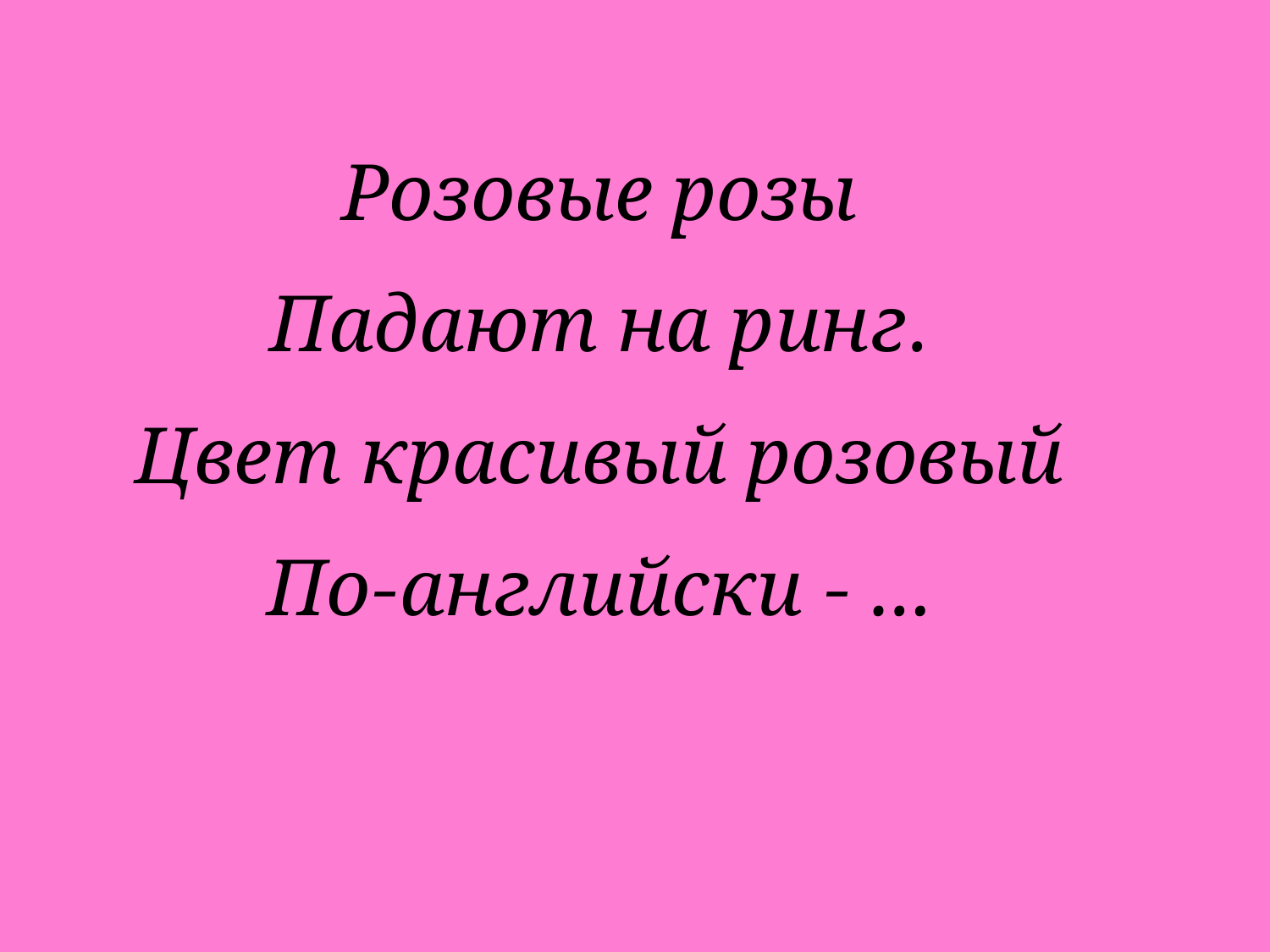

Розовые розы
Падают на ринг.
Цвет красивый розовый
По-английски - …